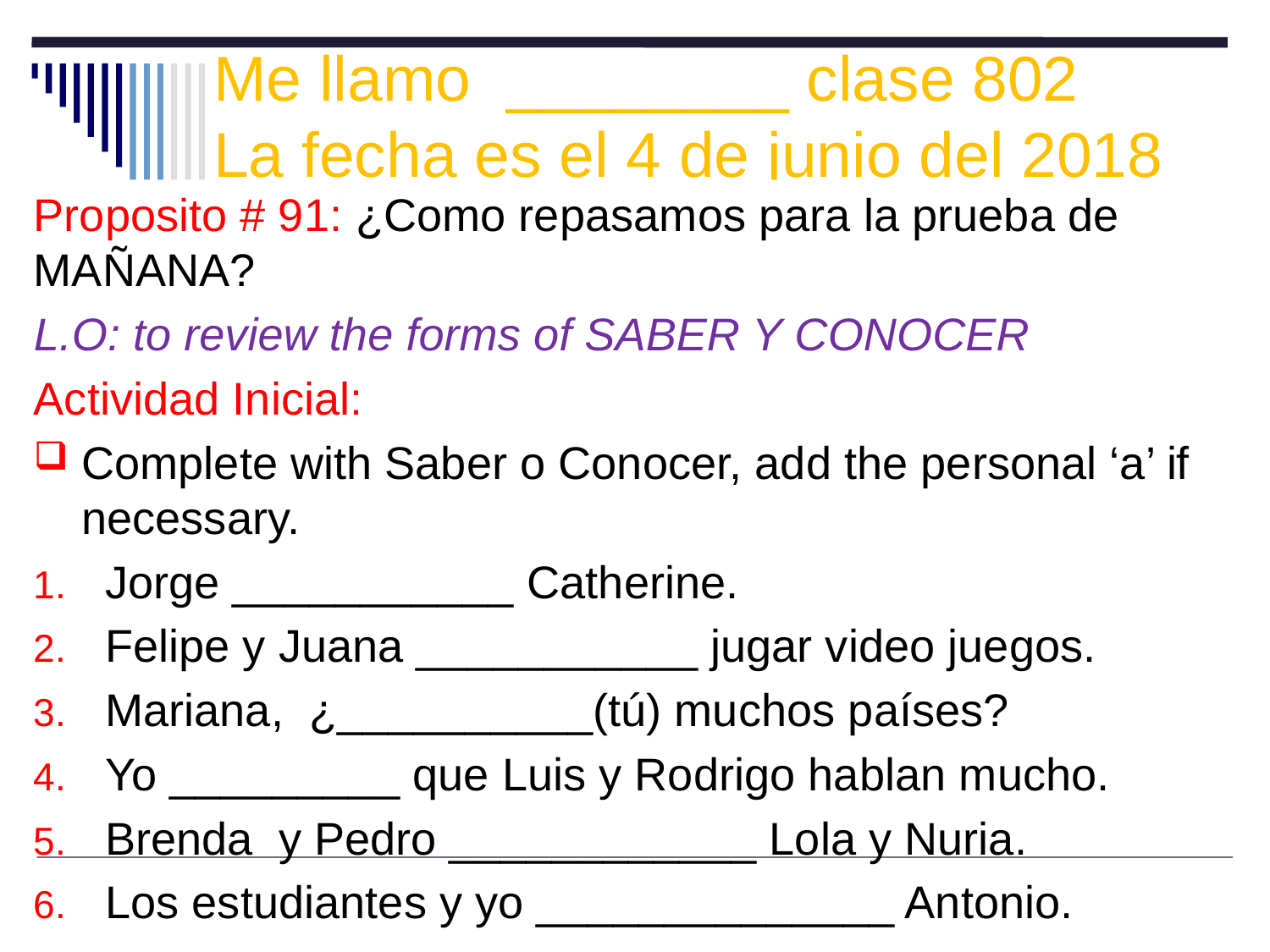

Me llamo  ________ clase 802
La fecha es el 4 de junio del 2018
Proposito # 91: ¿Como repasamos para la prueba de MAÑANA?
L.O: to review the forms of SABER Y CONOCER
Actividad Inicial:
Complete with Saber o Conocer, add the personal ‘a’ if necessary.
Jorge ___________ Catherine.
Felipe y Juana ___________ jugar video juegos.
Mariana,  ¿__________(tú) muchos países?
Yo _________ que Luis y Rodrigo hablan mucho.
Brenda  y Pedro ____________ Lola y Nuria.
Los estudiantes y yo ______________ Antonio.